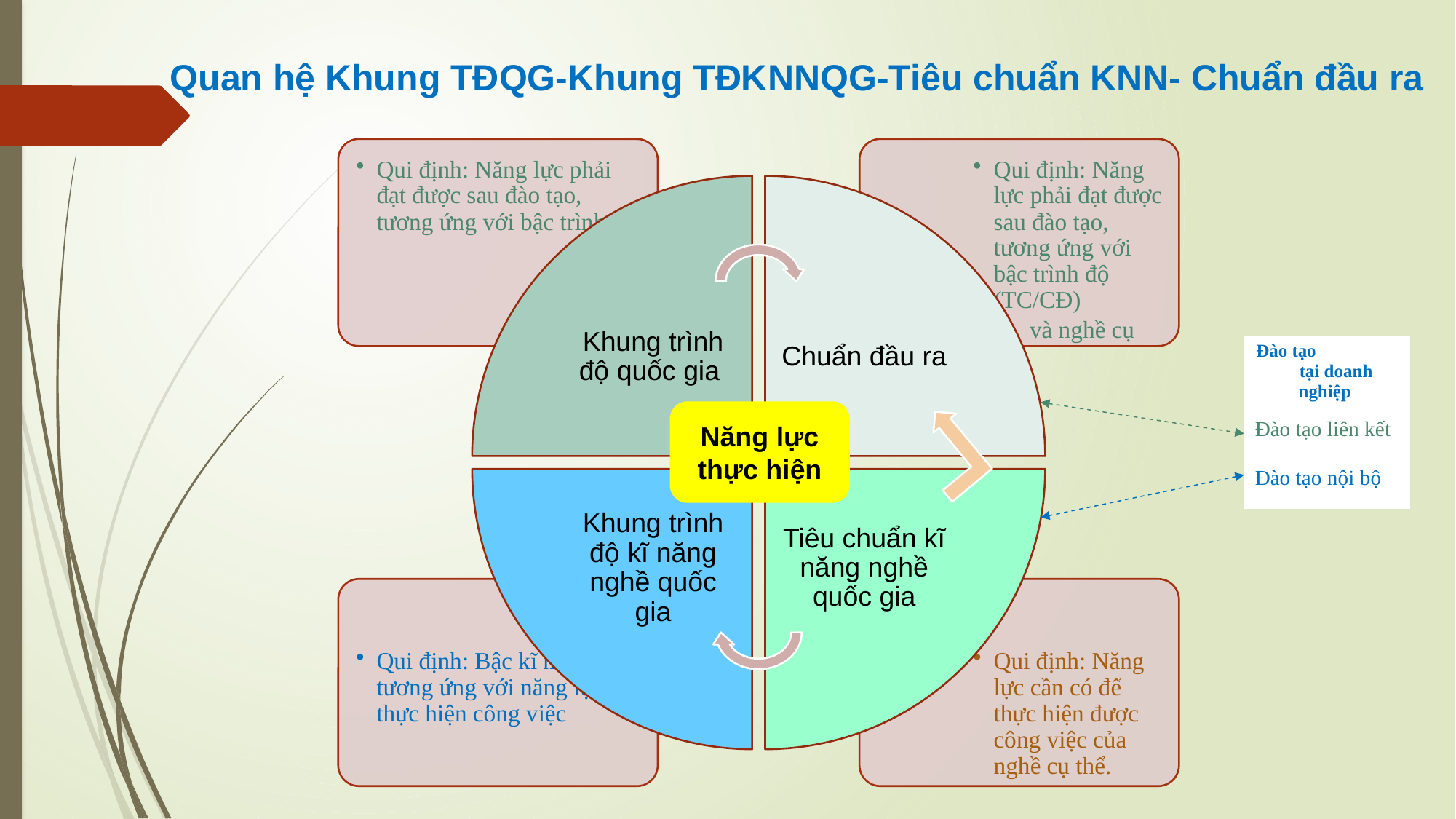

Quan hệ Khung TĐQG-Khung TĐKNNQG-Tiêu chuẩn KNN- Chuẩn đầu ra

Qui định: Năng lực cần có để thực hiện được công việc của nghề cụ thể.
Qui định: Bậc kĩ năng nghề tương ứng với năng lực thực hiện công việc
Qui định: Năng lực phải đạt được sau đào tạo, tương ứng với bậc trình độ (TC/CĐ)
      và nghề cụ thể
Qui định: Năng lực phải đạt được sau đào tạo, tương ứng với bậc trình độ.
Khung trình độ quốc gia
Chuẩn đầu ra
Tiêu chuẩn kĩ năng nghề quốc gia
Khung trình độ kĩ năng nghề quốc gia
| Đào tạo tại doanh nghiệp |
| --- |
| Đào tạo liên kết |
| Đào tạo nội bộ |
Năng lực thực hiện